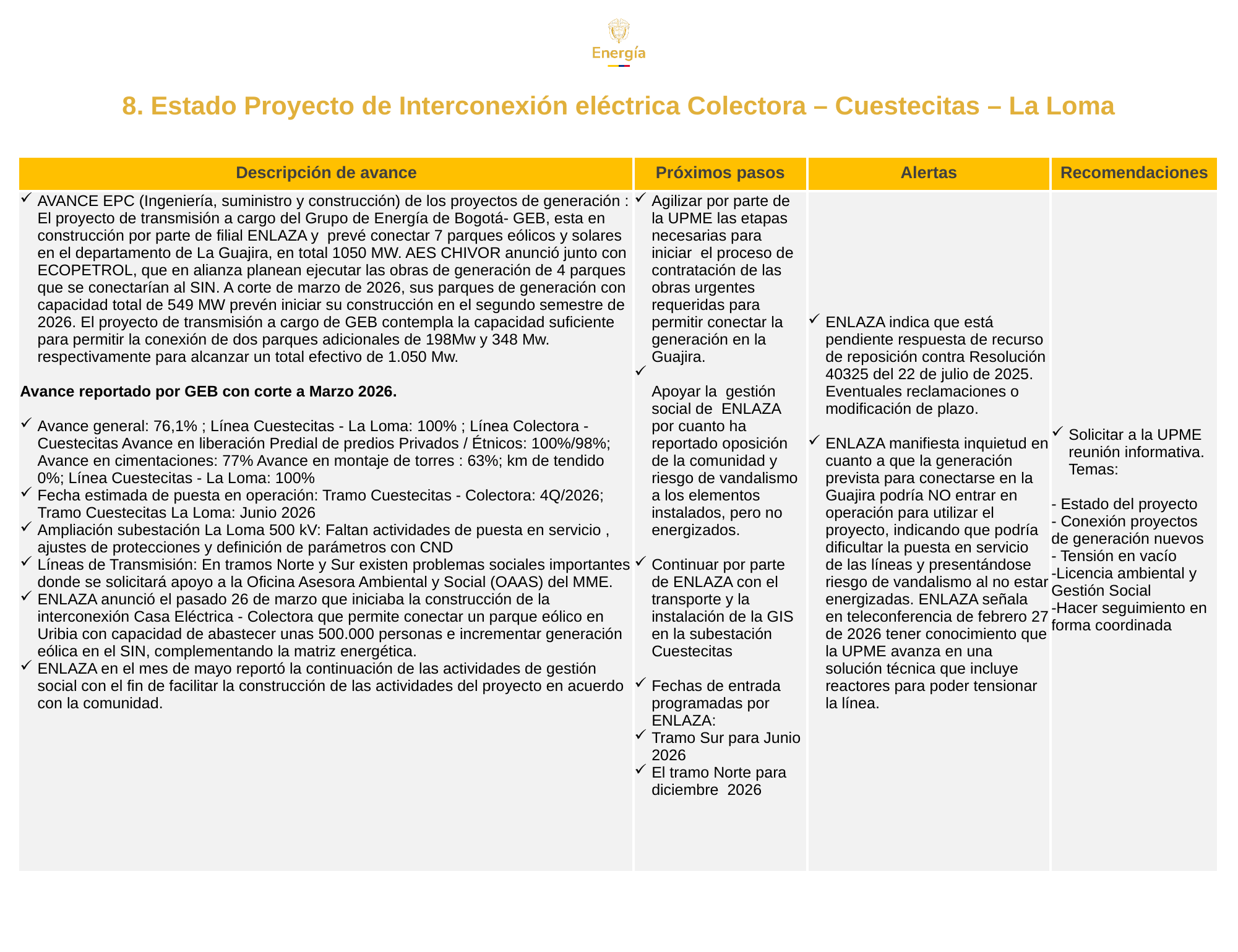

8. Estado Proyecto de Interconexión eléctrica Colectora – Cuestecitas – La Loma
| Descripción de avance | Próximos pasos | Alertas | Recomendaciones |
| --- | --- | --- | --- |
| AVANCE EPC (Ingeniería, suministro y construcción) de los proyectos de generación : El proyecto de transmisión a cargo del Grupo de Energía de Bogotá- GEB, esta en construcción por parte de filial ENLAZA y prevé conectar 7 parques eólicos y solares en el departamento de La Guajira, en total 1050 MW. AES CHIVOR anunció junto con ECOPETROL, que en alianza planean ejecutar las obras de generación de 4 parques que se conectarían al SIN. A corte de marzo de 2026, sus parques de generación con capacidad total de 549 MW prevén iniciar su construcción en el segundo semestre de 2026. El proyecto de transmisión a cargo de GEB contempla la capacidad suficiente para permitir la conexión de dos parques adicionales de 198Mw y 348 Mw. respectivamente para alcanzar un total efectivo de 1.050 Mw. Avance reportado por GEB con corte a Marzo 2026. Avance general: 76,1% ; Línea Cuestecitas - La Loma: 100% ; Línea Colectora - Cuestecitas Avance en liberación Predial de predios Privados / Étnicos: 100%/98%; Avance en cimentaciones: 77% Avance en montaje de torres : 63%; km de tendido 0%; Línea Cuestecitas - La Loma: 100% Fecha estimada de puesta en operación: Tramo Cuestecitas - Colectora: 4Q/2026; Tramo Cuestecitas La Loma: Junio 2026 Ampliación subestación La Loma 500 kV: Faltan actividades de puesta en servicio , ajustes de protecciones y definición de parámetros con CND Líneas de Transmisión: En tramos Norte y Sur existen problemas sociales importantes donde se solicitará apoyo a la Oficina Asesora Ambiental y Social (OAAS) del MME. ENLAZA anunció el pasado 26 de marzo que iniciaba la construcción de la interconexión Casa Eléctrica - Colectora que permite conectar un parque eólico en Uribia con capacidad de abastecer unas 500.000 personas e incrementar generación eólica en el SIN, complementando la matriz energética. ENLAZA en el mes de mayo reportó la continuación de las actividades de gestión social con el fin de facilitar la construcción de las actividades del proyecto en acuerdo con la comunidad. | Agilizar por parte de la UPME las etapas necesarias para iniciar el proceso de contratación de las obras urgentes requeridas para permitir conectar la generación en la Guajira. Apoyar la gestión social de  ENLAZA por cuanto ha reportado oposición de la comunidad y riesgo de vandalismo a los elementos instalados, pero no energizados. Continuar por parte de ENLAZA con el transporte y la instalación de la GIS en la subestación Cuestecitas Fechas de entrada programadas por ENLAZA: Tramo Sur para Junio 2026 El tramo Norte para diciembre  2026 | ENLAZA indica que está pendiente respuesta de recurso de reposición contra Resolución 40325 del 22 de julio de 2025. Eventuales reclamaciones o modificación de plazo. ENLAZA manifiesta inquietud en cuanto a que la generación prevista para conectarse en la Guajira podría NO entrar en operación para utilizar el proyecto, indicando que podría dificultar la puesta en servicio de las líneas y presentándose riesgo de vandalismo al no estar energizadas. ENLAZA señala en teleconferencia de febrero 27 de 2026 tener conocimiento que la UPME avanza en una solución técnica que incluye reactores para poder tensionar la línea. | Solicitar a la UPME reunión informativa. Temas: - Estado del proyecto - Conexión proyectos de generación nuevos - Tensión en vacío -Licencia ambiental y Gestión Social -Hacer seguimiento en forma coordinada |